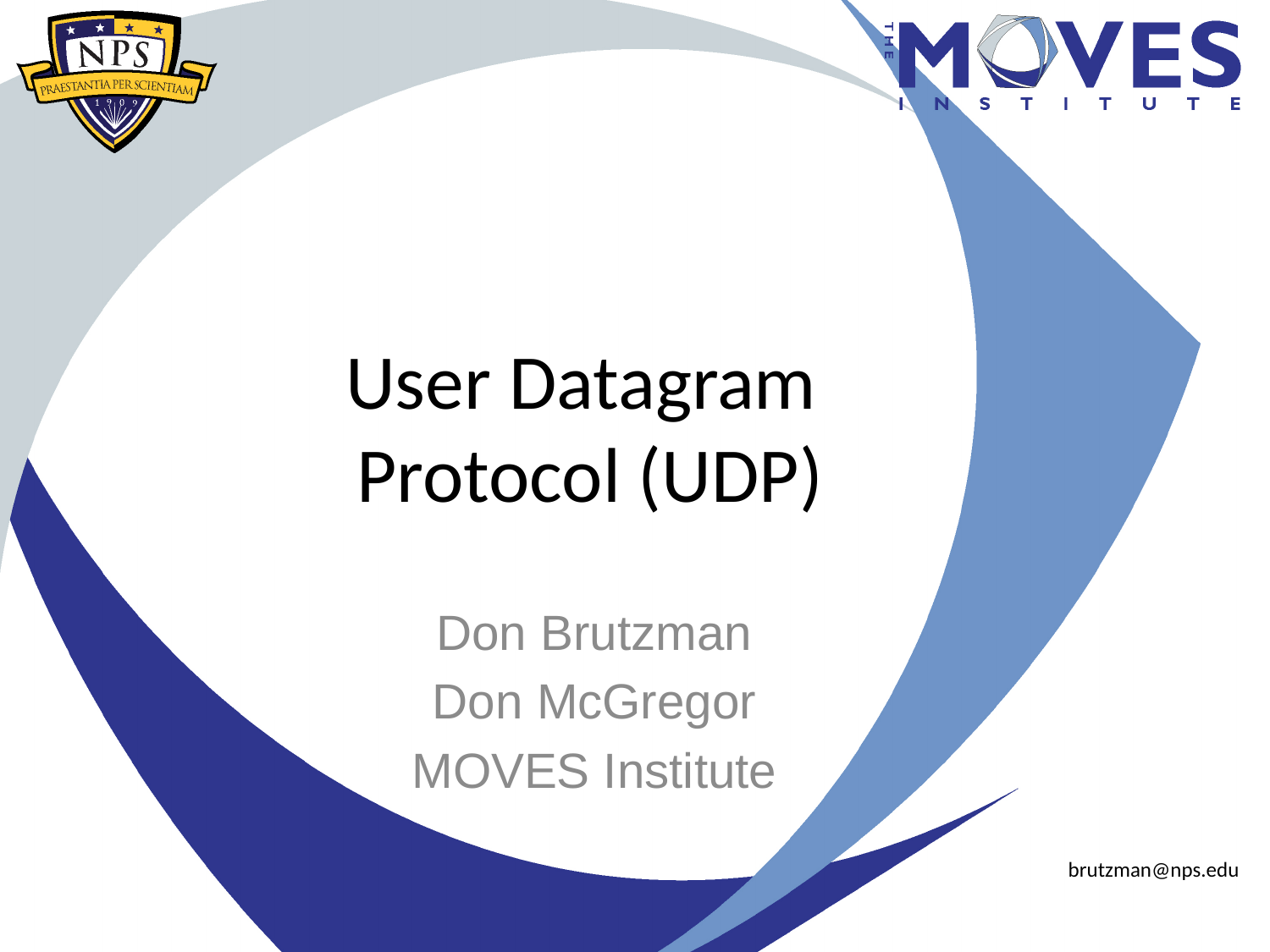

# User Datagram Protocol (UDP)
Don Brutzman
Don McGregor
MOVES Institute
brutzman@nps.edu